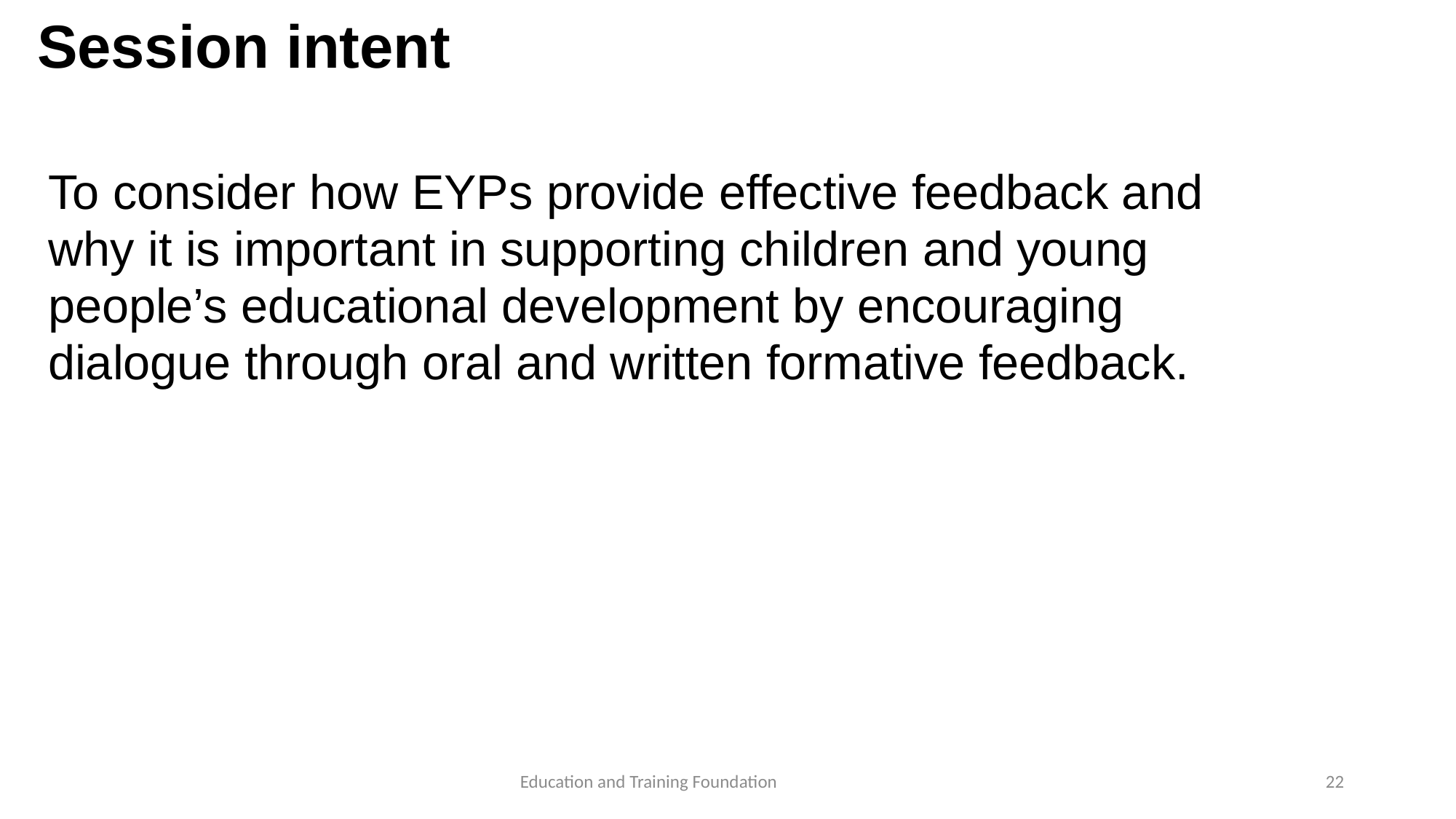

# Session intent
To consider how EYPs provide effective feedback and why it is important in supporting children and young people’s educational development by encouraging dialogue through oral and written formative feedback.
22
Education and Training Foundation